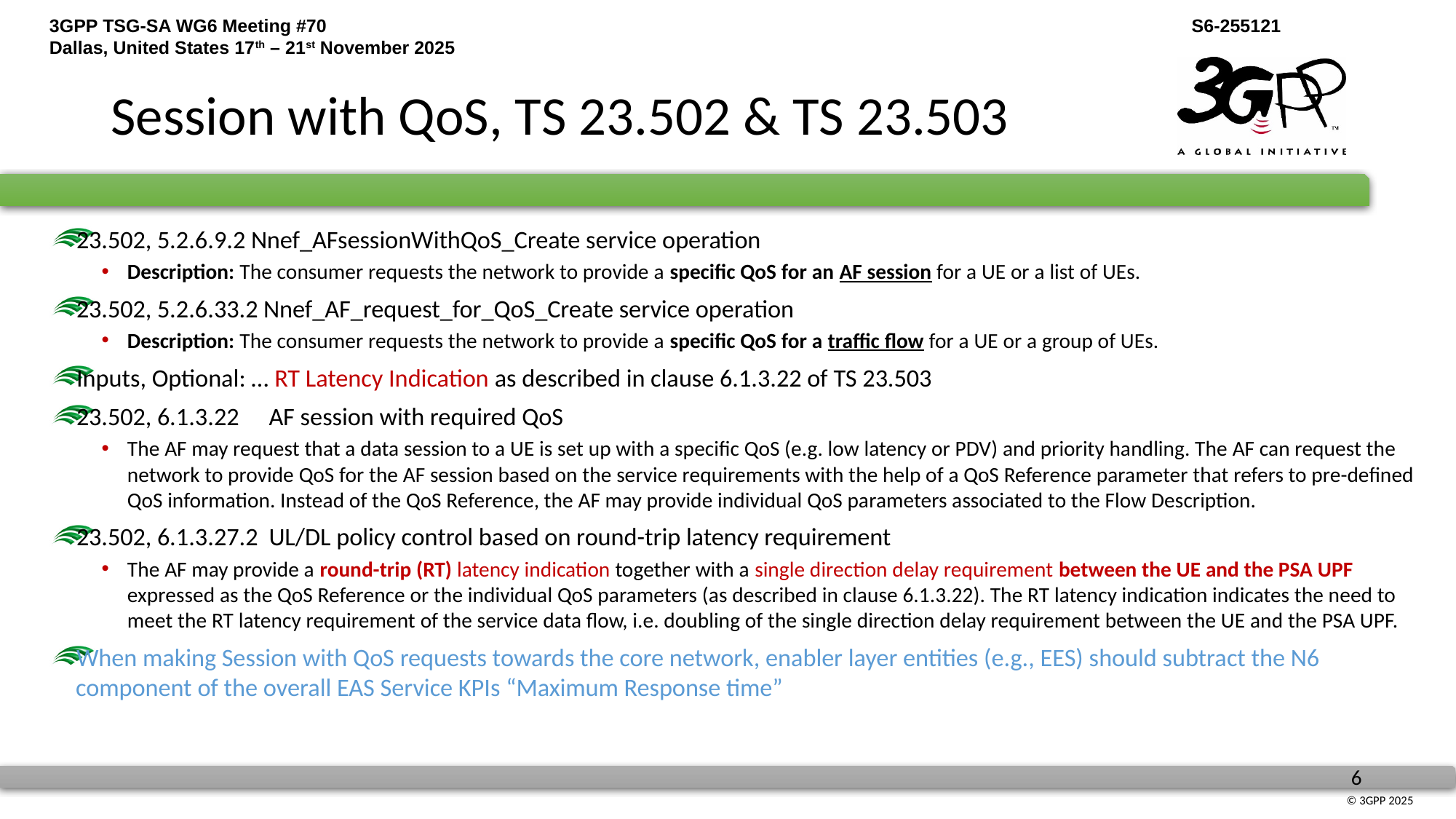

# Session with QoS, TS 23.502 & TS 23.503
23.502, 5.2.6.9.2 Nnef_AFsessionWithQoS_Create service operation
Description: The consumer requests the network to provide a specific QoS for an AF session for a UE or a list of UEs.
23.502, 5.2.6.33.2 Nnef_AF_request_for_QoS_Create service operation
Description: The consumer requests the network to provide a specific QoS for a traffic flow for a UE or a group of UEs.
Inputs, Optional: … RT Latency Indication as described in clause 6.1.3.22 of TS 23.503
23.502, 6.1.3.22	AF session with required QoS
The AF may request that a data session to a UE is set up with a specific QoS (e.g. low latency or PDV) and priority handling. The AF can request the network to provide QoS for the AF session based on the service requirements with the help of a QoS Reference parameter that refers to pre-defined QoS information. Instead of the QoS Reference, the AF may provide individual QoS parameters associated to the Flow Description.
23.502, 6.1.3.27.2	UL/DL policy control based on round-trip latency requirement
The AF may provide a round-trip (RT) latency indication together with a single direction delay requirement between the UE and the PSA UPF expressed as the QoS Reference or the individual QoS parameters (as described in clause 6.1.3.22). The RT latency indication indicates the need to meet the RT latency requirement of the service data flow, i.e. doubling of the single direction delay requirement between the UE and the PSA UPF.
When making Session with QoS requests towards the core network, enabler layer entities (e.g., EES) should subtract the N6 component of the overall EAS Service KPIs “Maximum Response time”